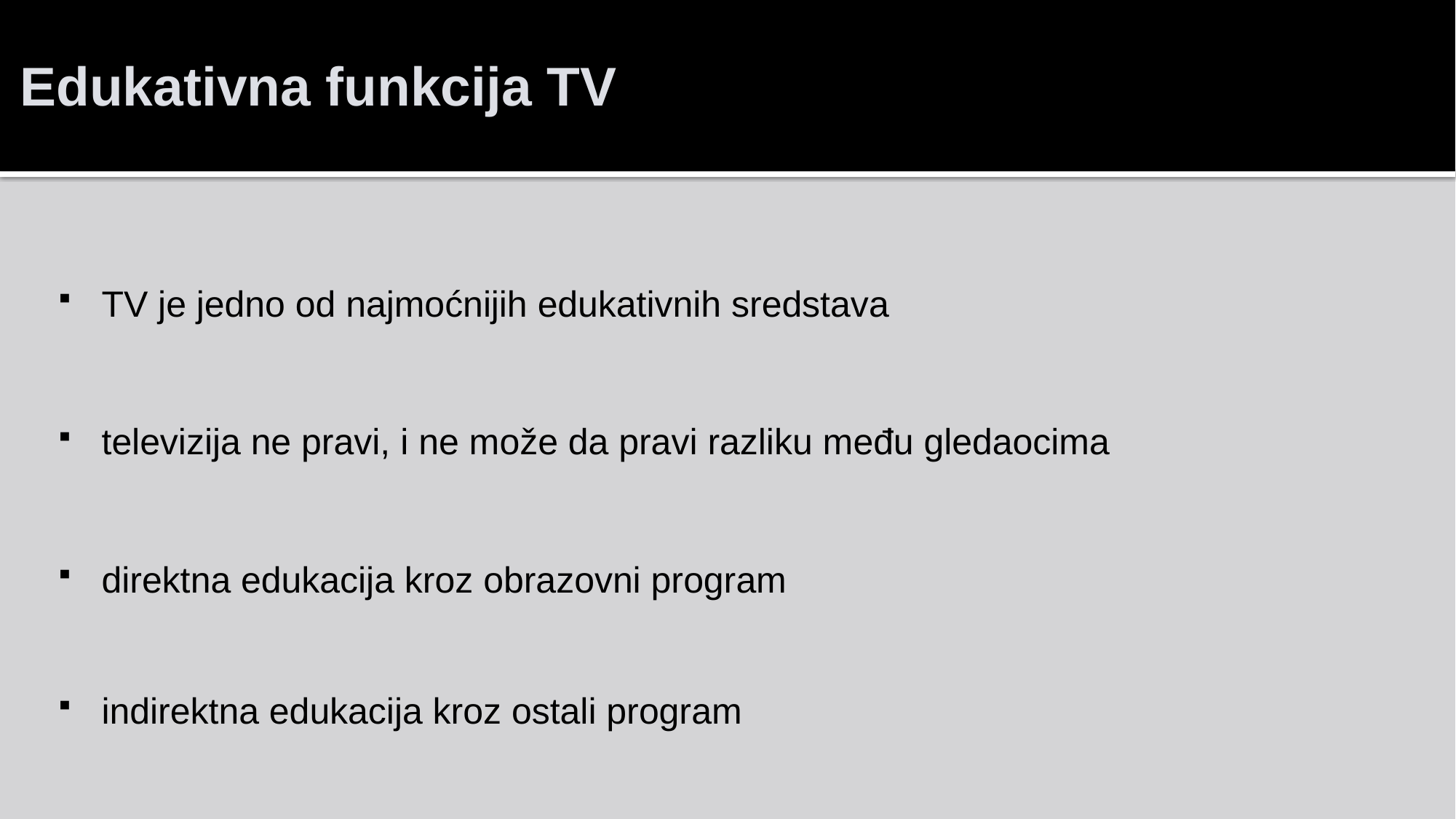

# Edukativna funkcija TV

TV je jedno od najmoćnijih edukativnih sredstava

televizija ne pravi, i ne može da pravi razliku među gledaocima

direktna edukacija kroz obrazovni program

indirektna edukacija kroz ostali program